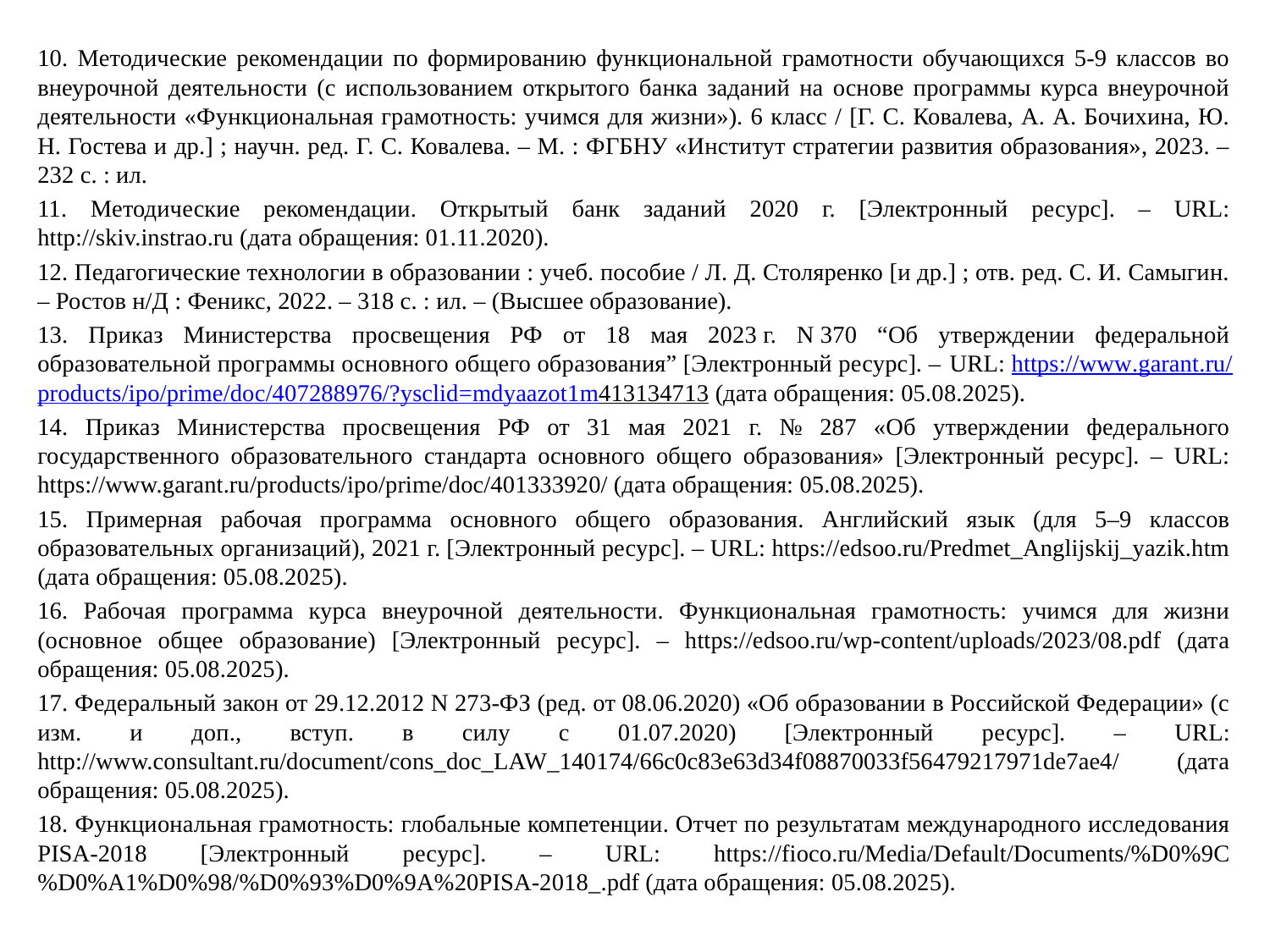

10. Методические рекомендации по формированию функциональной грамотности обучающихся 5-9 классов во внеурочной деятельности (с использованием открытого банка заданий на основе программы курса внеурочной деятельности «Функциональная грамотность: учимся для жизни»). 6 класс / [Г. С. Ковалева, А. А. Бочихина, Ю. Н. Гостева и др.] ; научн. ред. Г. С. Ковалева. – М. : ФГБНУ «Институт стратегии развития образования», 2023. – 232 с. : ил.
11. Методические рекомендации. Открытый банк заданий 2020 г. [Электронный ресурс]. – URL: http://skiv.instrao.ru (дата обращения: 01.11.2020).
12. Педагогические технологии в образовании : учеб. пособие / Л. Д. Столяренко [и др.] ; отв. ред. С. И. Самыгин. – Ростов н/Д : Феникс, 2022. – 318 с. : ил. – (Высшее образование).
13. Приказ Министерства просвещения РФ от 18 мая 2023 г. N 370 “Об утверждении федеральной образовательной программы основного общего образования” [Электронный ресурс]. – URL: https://www.garant.ru/products/ipo/prime/doc/407288976/?ysclid=mdyaazot1m413134713 (дата обращения: 05.08.2025).
14. Приказ Министерства просвещения РФ от 31 мая 2021 г. № 287 «Об утверждении федерального государственного образовательного стандарта основного общего образования» [Электронный ресурс]. – URL: https://www.garant.ru/products/ipo/prime/doc/401333920/ (дата обращения: 05.08.2025).
15. Примерная рабочая программа основного общего образования. Английский язык (для 5–9 классов образовательных организаций), 2021 г. [Электронный ресурс]. – URL: https://edsoo.ru/Predmet_Anglijskij_yazik.htm (дата обращения: 05.08.2025).
16. Рабочая программа курса внеурочной деятельности. Функциональная грамотность: учимся для жизни (основное общее образование) [Электронный ресурс]. – https://edsoo.ru/wp-content/uploads/2023/08.pdf (дата обращения: 05.08.2025).
17. Федеральный закон от 29.12.2012 N 273-ФЗ (ред. от 08.06.2020) «Об образовании в Российской Федерации» (с изм. и доп., вступ. в силу с 01.07.2020) [Электронный ресурс]. – URL: http://www.consultant.ru/document/cons_doc_LAW_140174/66c0c83e63d34f08870033f56479217971de7ae4/ (дата обращения: 05.08.2025).
18. Функциональная грамотность: глобальные компетенции. Отчет по результатам международного исследования PISA-2018 [Электронный ресурс]. – URL: https://fioco.ru/Media/Default/Documents/%D0%9C%D0%A1%D0%98/%D0%93%D0%9A%20PISA-2018_.pdf (дата обращения: 05.08.2025).